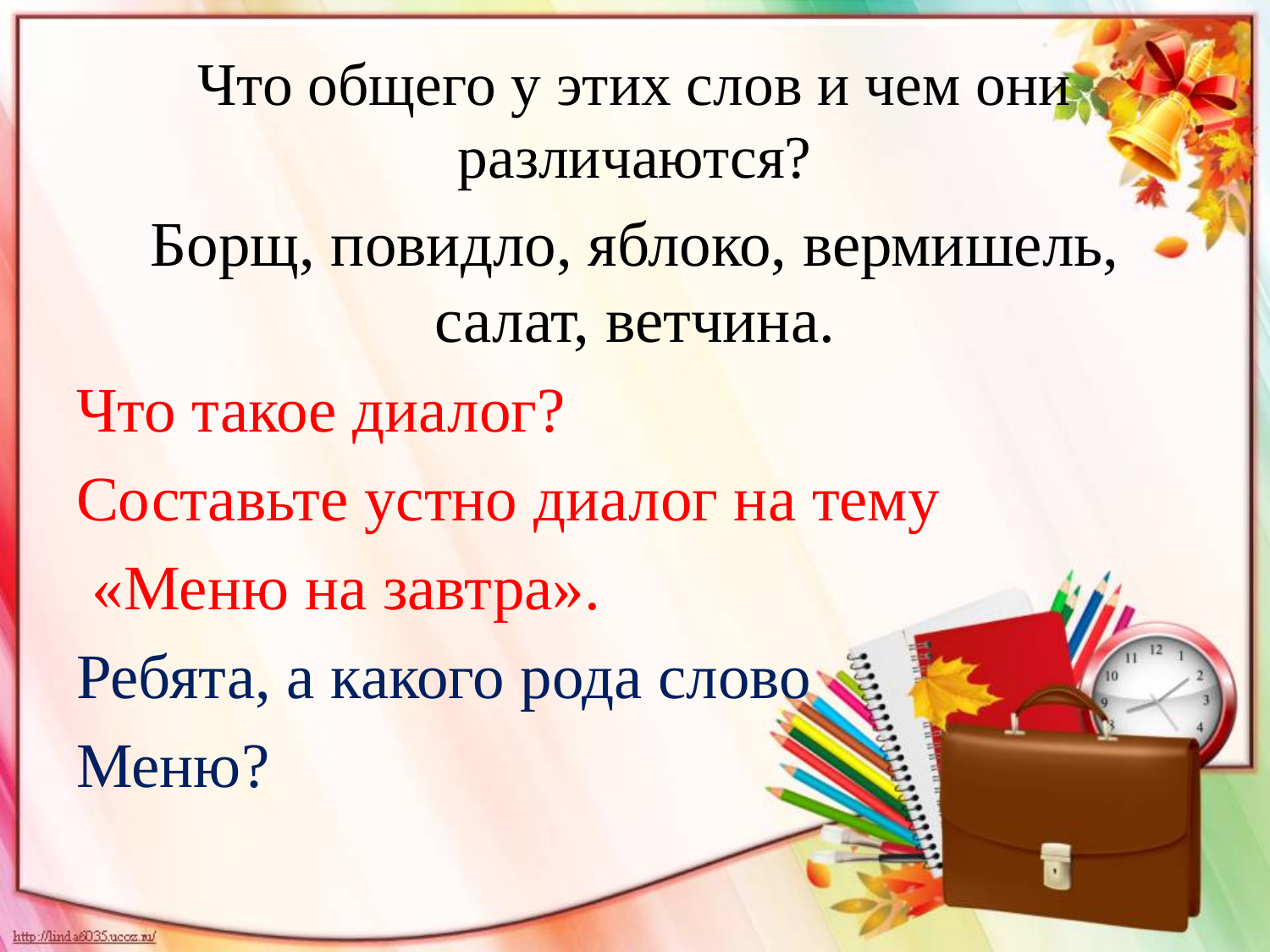

# Что общего у этих слов и чем они различаются?
Борщ, повидло, яблоко, вермишель, салат, ветчина.
Что такое диалог?
Составьте устно диалог на тему
 «Меню на завтра».
Ребята, а какого рода слово
Меню?